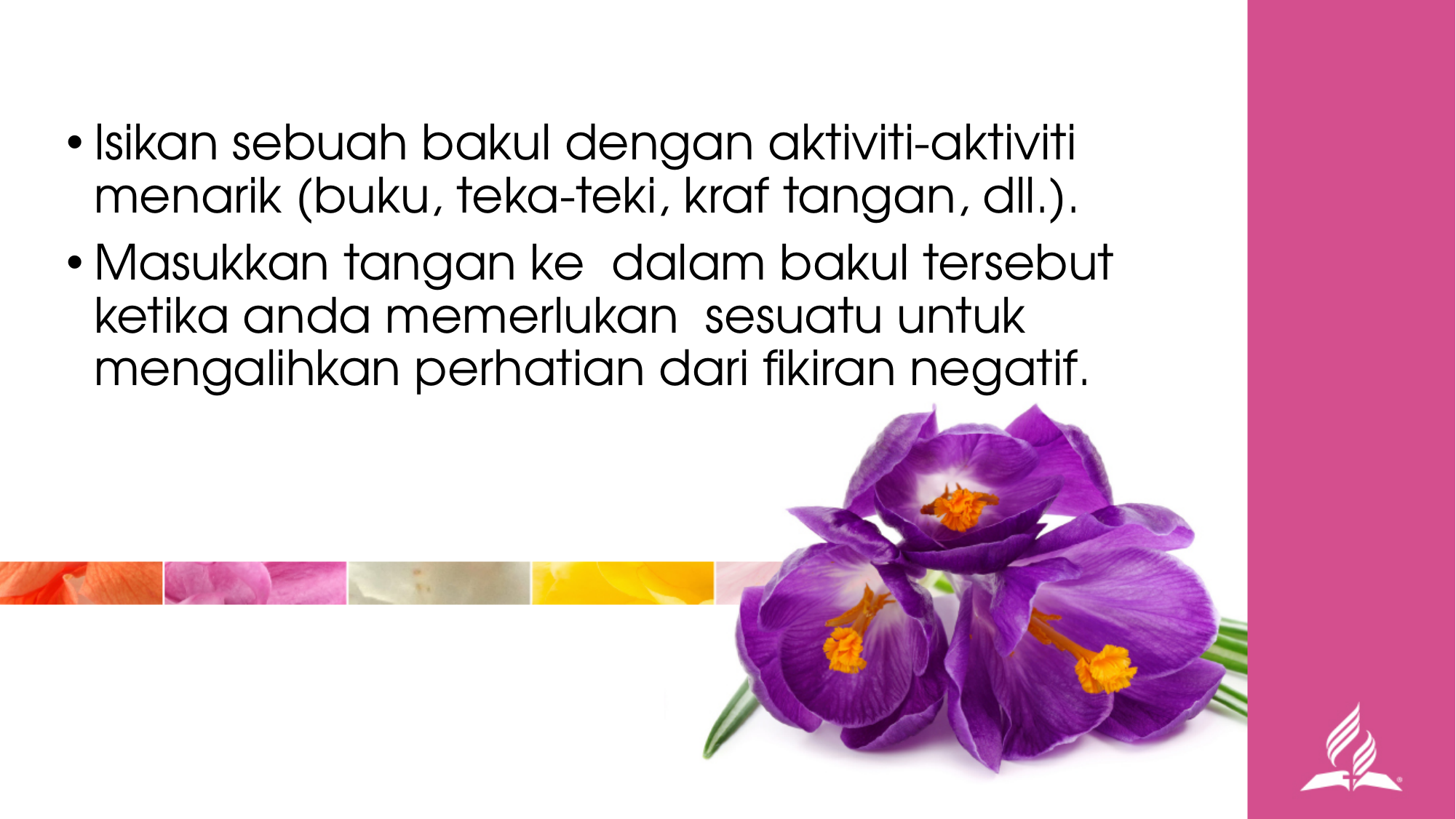

Isikan sebuah bakul dengan aktiviti-aktiviti menarik (buku, teka-teki, kraf tangan, dll.).
Masukkan tangan ke  dalam bakul tersebut ketika anda memerlukan  sesuatu untuk mengalihkan perhatian dari fikiran negatif.